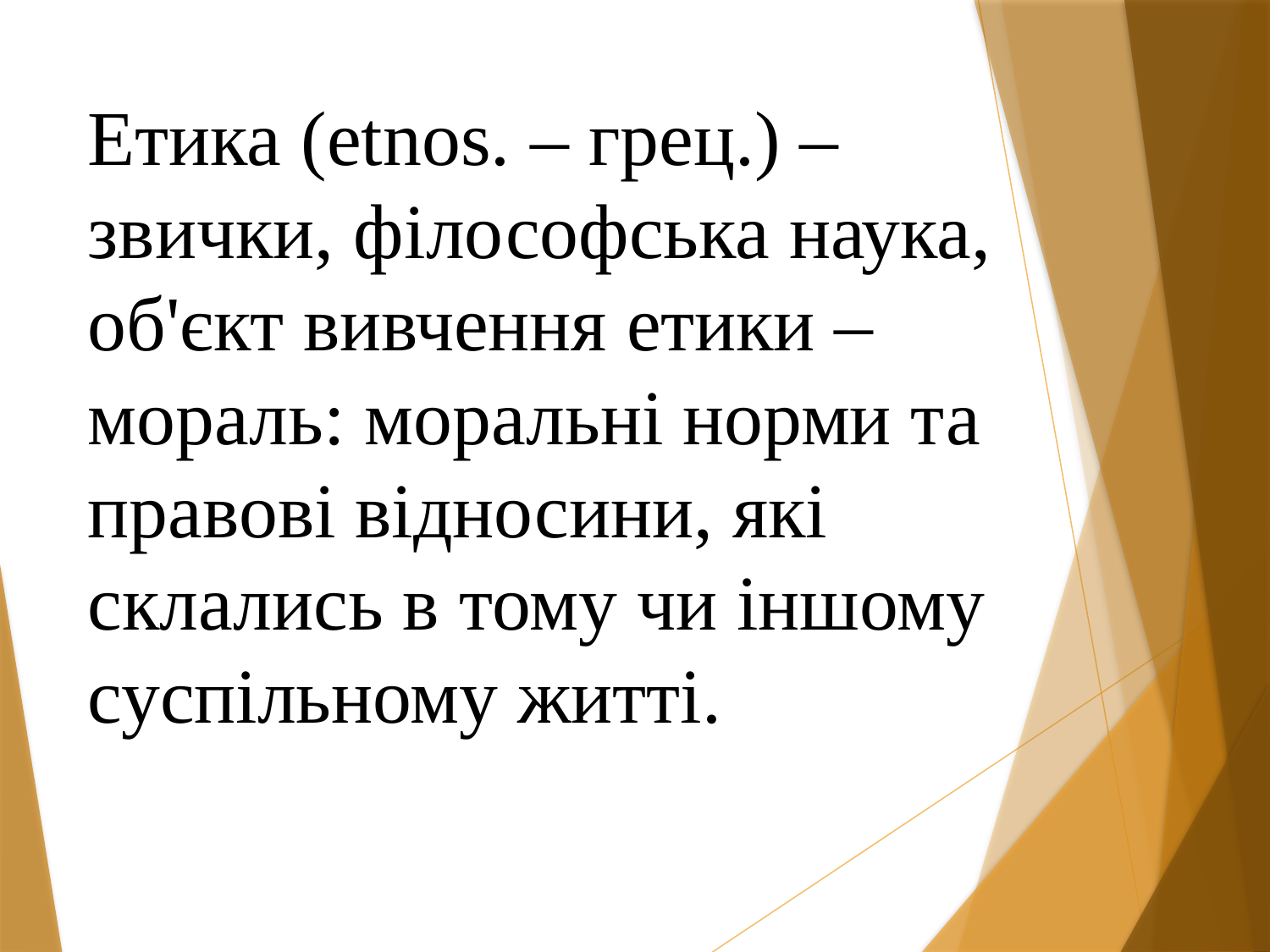

Етика (etnos. – грец.) – звички, філософська наука,
об'єкт вивчення етики – мораль: моральні норми та правові відносини, які склались в тому чи іншому суспільному житті.